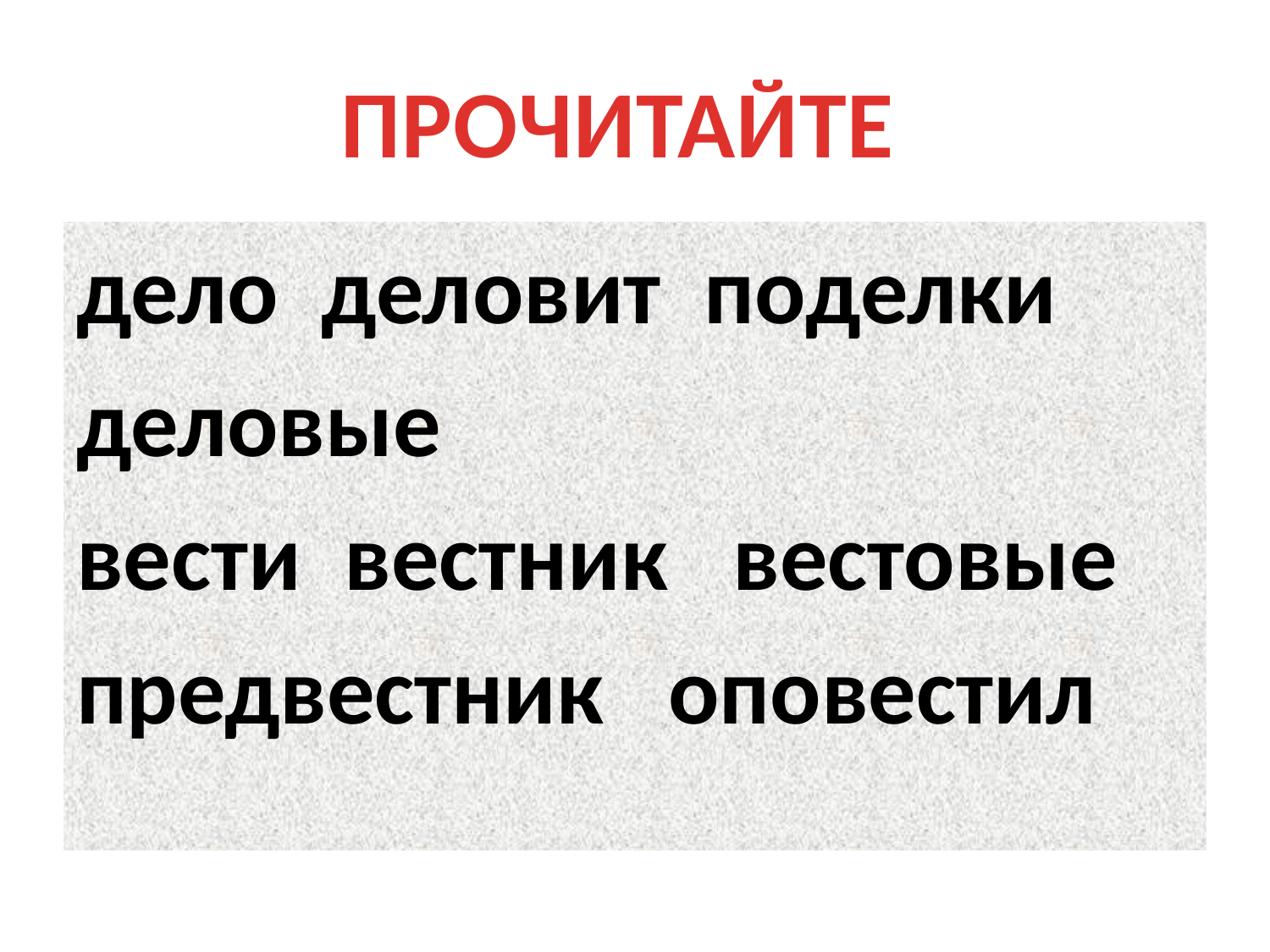

#
ПРОЧИТАЙТЕ
дело  деловит  поделки
деловые
вести  вестник   вестовые
предвестник   оповестил